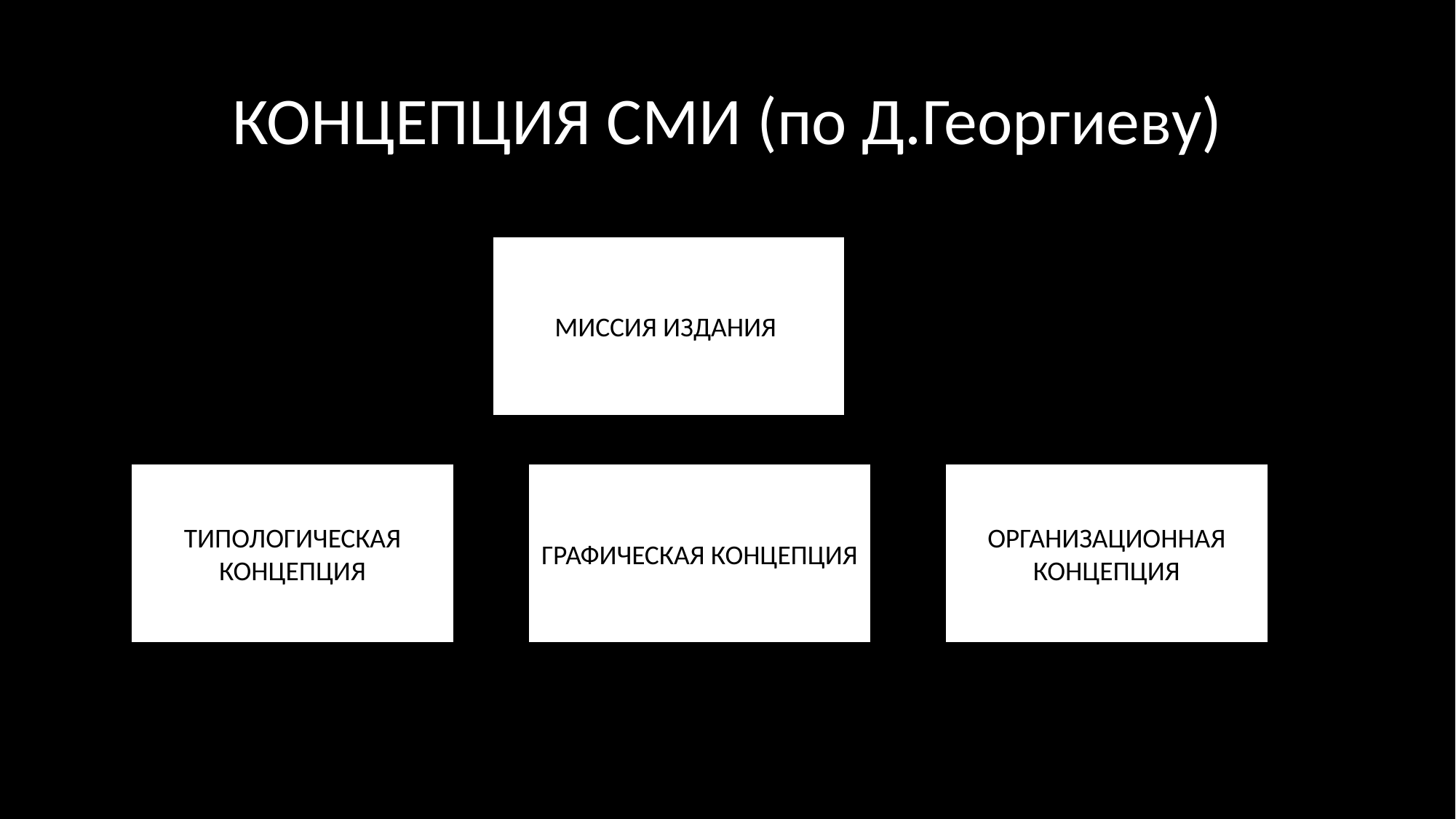

# КОНЦЕПЦИЯ СМИ (по Д.Георгиеву)

МИССИЯ ИЗДАНИЯ
ТИПОЛОГИЧЕСКАЯ КОНЦЕПЦИЯ
ГРАФИЧЕСКАЯ КОНЦЕПЦИЯ
ОРГАНИЗАЦИОННАЯ КОНЦЕПЦИЯ